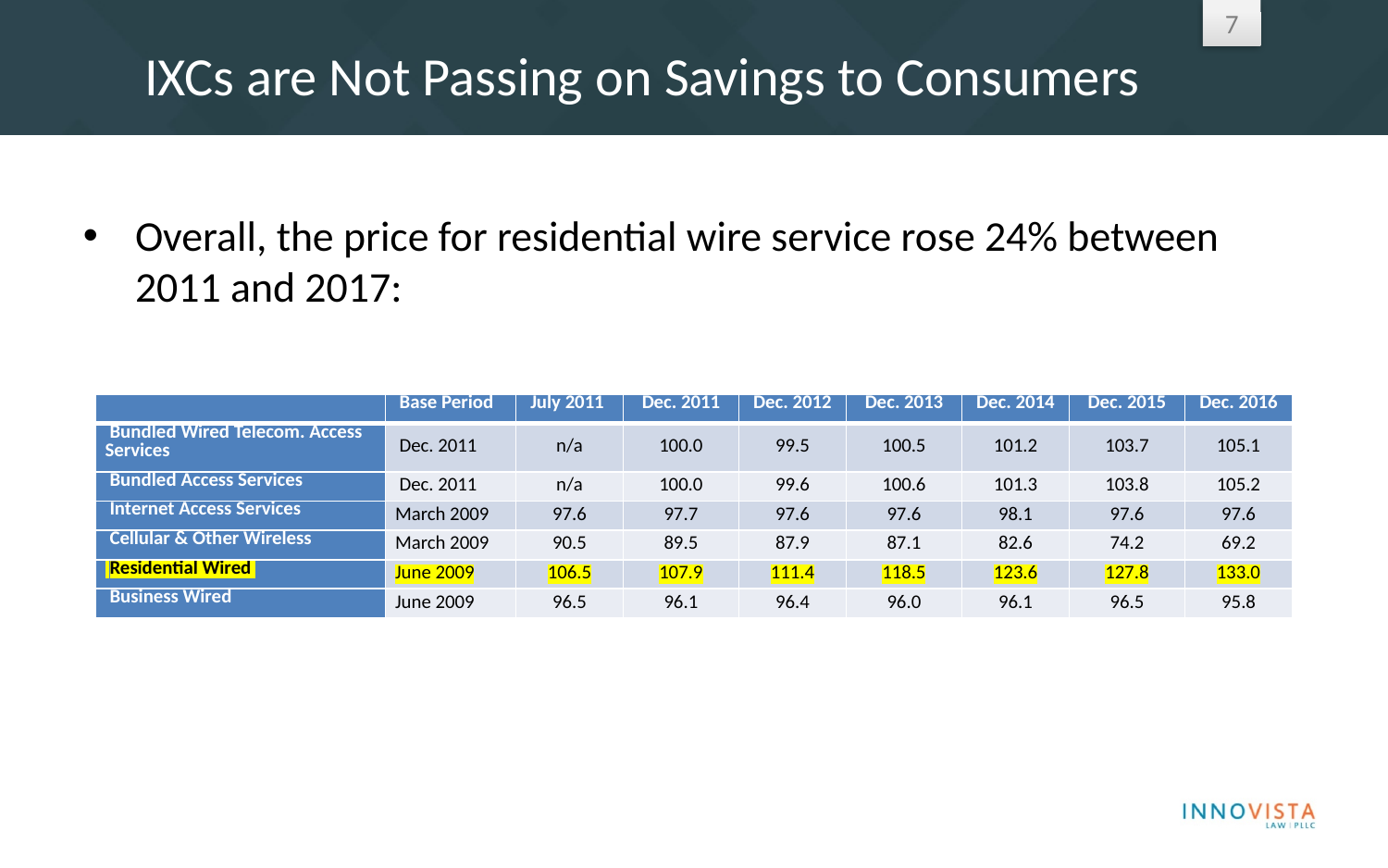

# IXCs are Not Passing on Savings to Consumers
Overall, the price for residential wire service rose 24% between 2011 and 2017:

|  | Base Period | July 2011 | Dec. 2011 | Dec. 2012 | Dec. 2013 | Dec. 2014 | Dec. 2015 | Dec. 2016 |
| --- | --- | --- | --- | --- | --- | --- | --- | --- |
| Bundled Wired Telecom. Access Services | Dec. 2011 | n/a | 100.0 | 99.5 | 100.5 | 101.2 | 103.7 | 105.1 |
| Bundled Access Services | Dec. 2011 | n/a | 100.0 | 99.6 | 100.6 | 101.3 | 103.8 | 105.2 |
| Internet Access Services | March 2009 | 97.6 | 97.7 | 97.6 | 97.6 | 98.1 | 97.6 | 97.6 |
| Cellular & Other Wireless | March 2009 | 90.5 | 89.5 | 87.9 | 87.1 | 82.6 | 74.2 | 69.2 |
| Residential Wired | June 2009 | 106.5 | 107.9 | 111.4 | 118.5 | 123.6 | 127.8 | 133.0 |
| Business Wired | June 2009 | 96.5 | 96.1 | 96.4 | 96.0 | 96.1 | 96.5 | 95.8 |